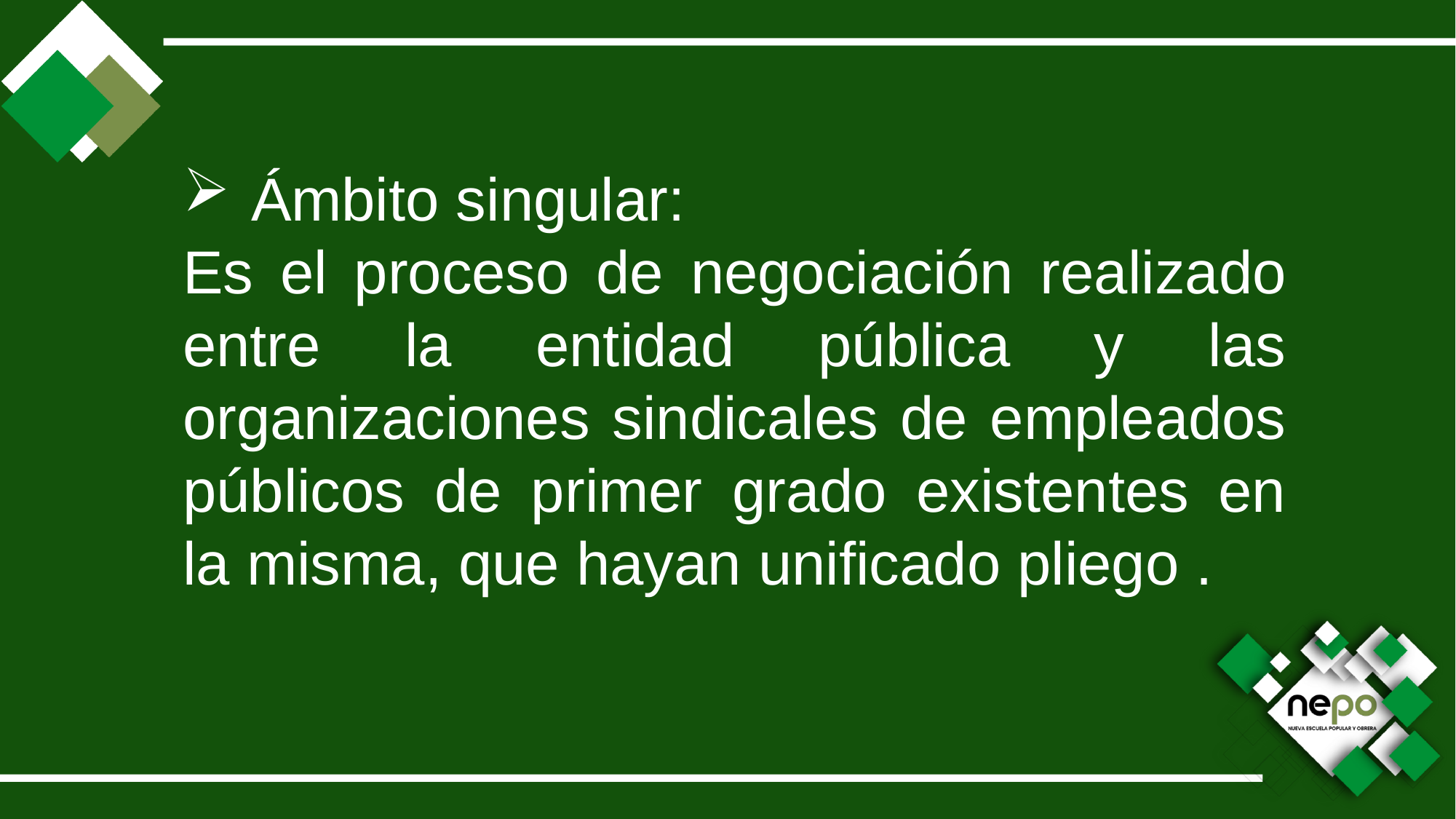

Ámbito singular:
Es el proceso de negociación realizado entre la entidad pública y las organizaciones sindicales de empleados públicos de primer grado existentes en la misma, que hayan unificado pliego .